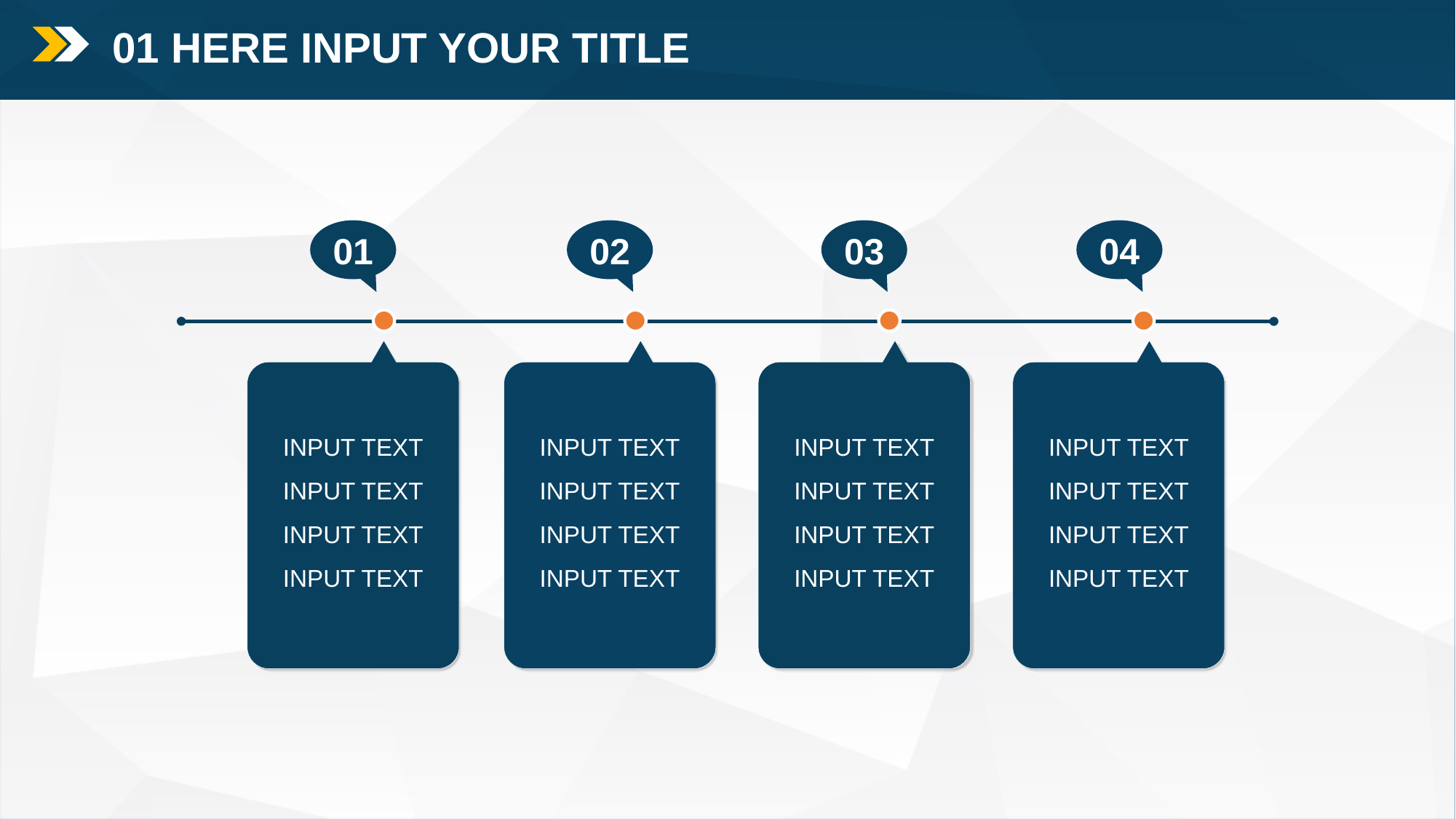

01 HERE INPUT YOUR TITLE

01
02
03
04

INPUT TEXT
INPUT TEXT
INPUT TEXT
INPUT TEXT
INPUT TEXT
INPUT TEXT
INPUT TEXT
INPUT TEXT
INPUT TEXT
INPUT TEXT
INPUT TEXT
INPUT TEXT
INPUT TEXT
INPUT TEXT
INPUT TEXT
INPUT TEXT